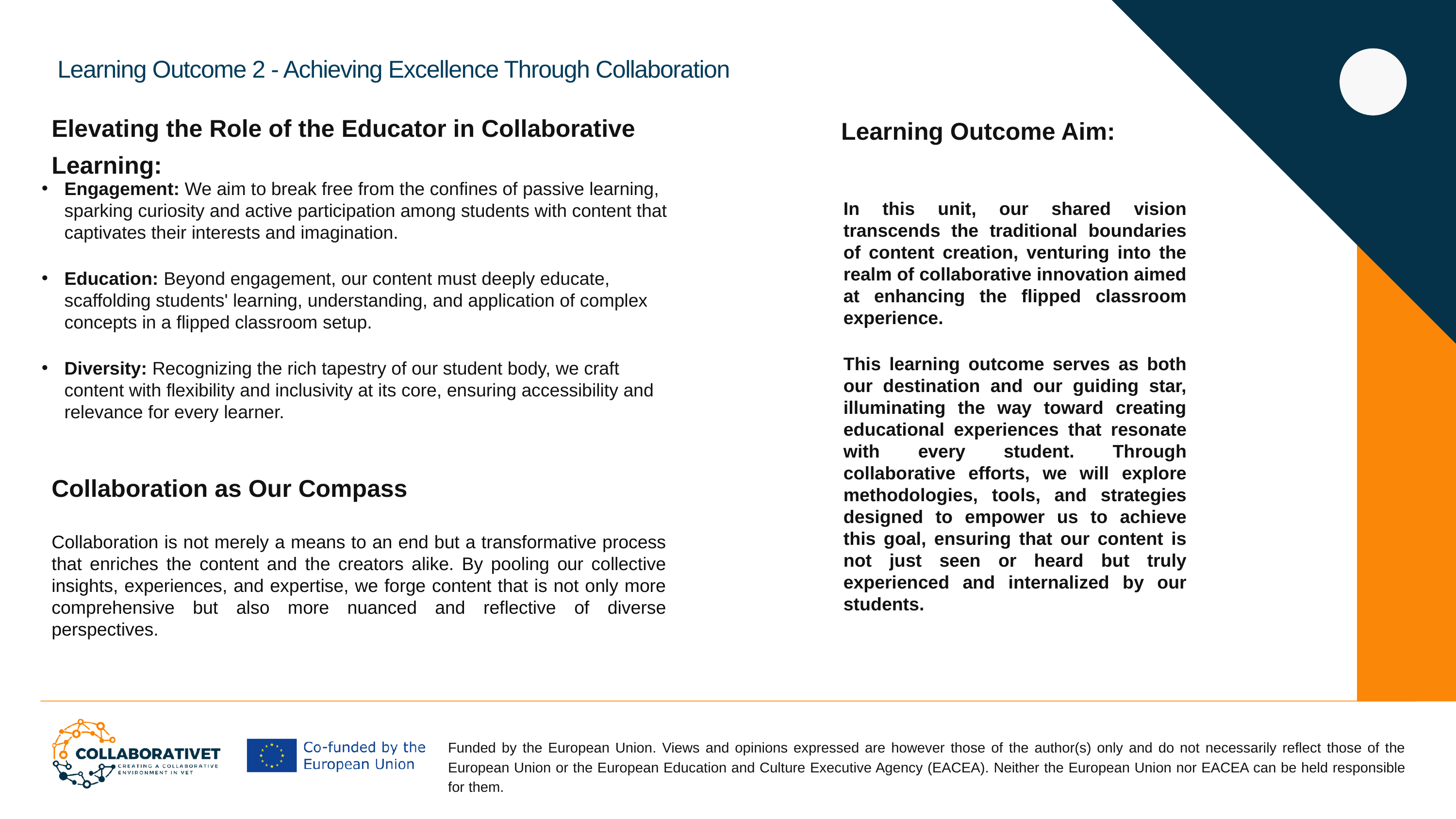

Learning Outcome 2 - Achieving Excellence Through Collaboration

Elevating the Role of the Educator in Collaborative Learning:
Learning Outcome Aim:
Engagement: We aim to break free from the confines of passive learning, sparking curiosity and active participation among students with content that captivates their interests and imagination.
Education: Beyond engagement, our content must deeply educate, scaffolding students' learning, understanding, and application of complex concepts in a flipped classroom setup.
Diversity: Recognizing the rich tapestry of our student body, we craft content with flexibility and inclusivity at its core, ensuring accessibility and relevance for every learner.
In this unit, our shared vision transcends the traditional boundaries of content creation, venturing into the realm of collaborative innovation aimed at enhancing the flipped classroom experience.
This learning outcome serves as both our destination and our guiding star, illuminating the way toward creating educational experiences that resonate with every student. Through collaborative efforts, we will explore methodologies, tools, and strategies designed to empower us to achieve this goal, ensuring that our content is not just seen or heard but truly experienced and internalized by our students.
Collaboration as Our Compass
Collaboration is not merely a means to an end but a transformative process that enriches the content and the creators alike. By pooling our collective insights, experiences, and expertise, we forge content that is not only more comprehensive but also more nuanced and reflective of diverse perspectives.

Funded by the European Union. Views and opinions expressed are however those of the author(s) only and do not necessarily reflect those of the European Union or the European Education and Culture Executive Agency (EACEA). Neither the European Union nor EACEA can be held responsible for them.
Empowering Collaborative Learning: